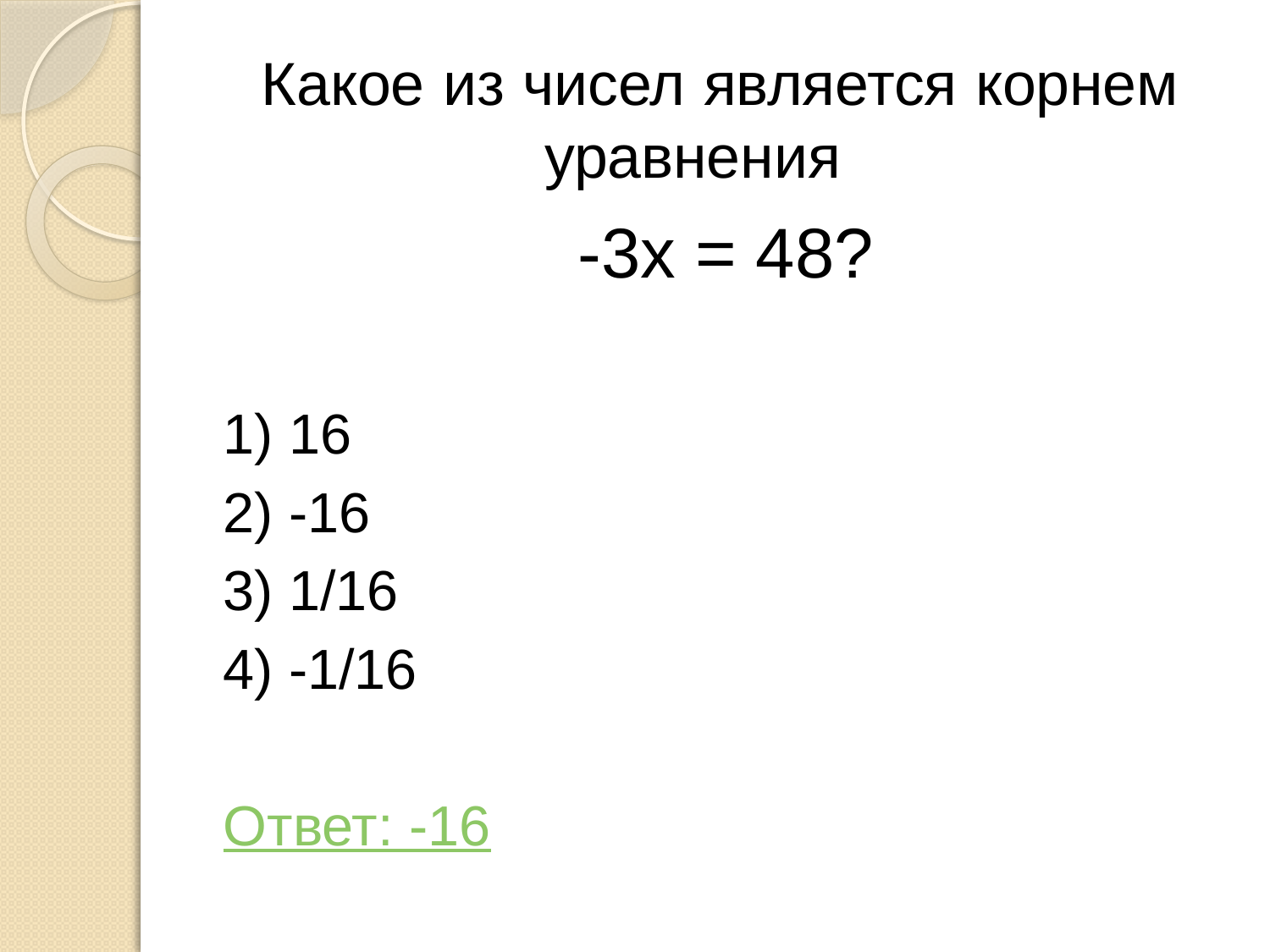

# Какое из чисел является корнем уравнения
-3х = 48?

1) 16
2) -16
3) 1/16
4) -1/16

Ответ: -16